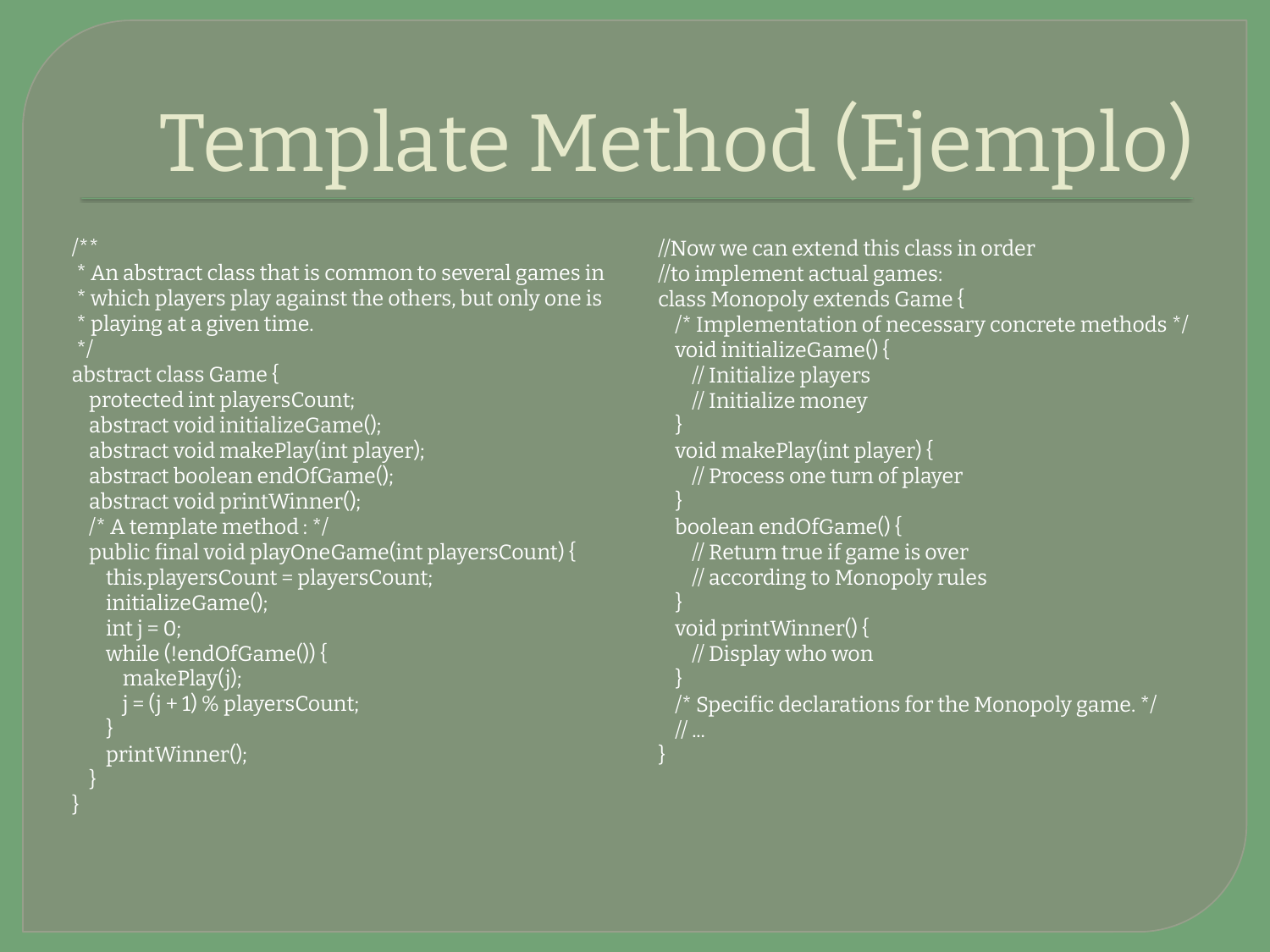

# Template Method (Ejemplo)
/**
 * An abstract class that is common to several games in
 * which players play against the others, but only one is
 * playing at a given time.
 */
abstract class Game {
    protected int playersCount;
    abstract void initializeGame();
    abstract void makePlay(int player);
    abstract boolean endOfGame();
    abstract void printWinner();
    /* A template method : */
    public final void playOneGame(int playersCount) {
        this.playersCount = playersCount;
        initializeGame();
        int j = 0;
        while (!endOfGame()) {
            makePlay(j);
            j = (j + 1) % playersCount;
        }
        printWinner();
    }
}
//Now we can extend this class in order
//to implement actual games:
class Monopoly extends Game {
    /* Implementation of necessary concrete methods */
    void initializeGame() {
        // Initialize players
        // Initialize money
    }
    void makePlay(int player) {
        // Process one turn of player
    }
    boolean endOfGame() {
        // Return true if game is over
        // according to Monopoly rules
    }
    void printWinner() {
        // Display who won
    }
    /* Specific declarations for the Monopoly game. */
    // ...
}